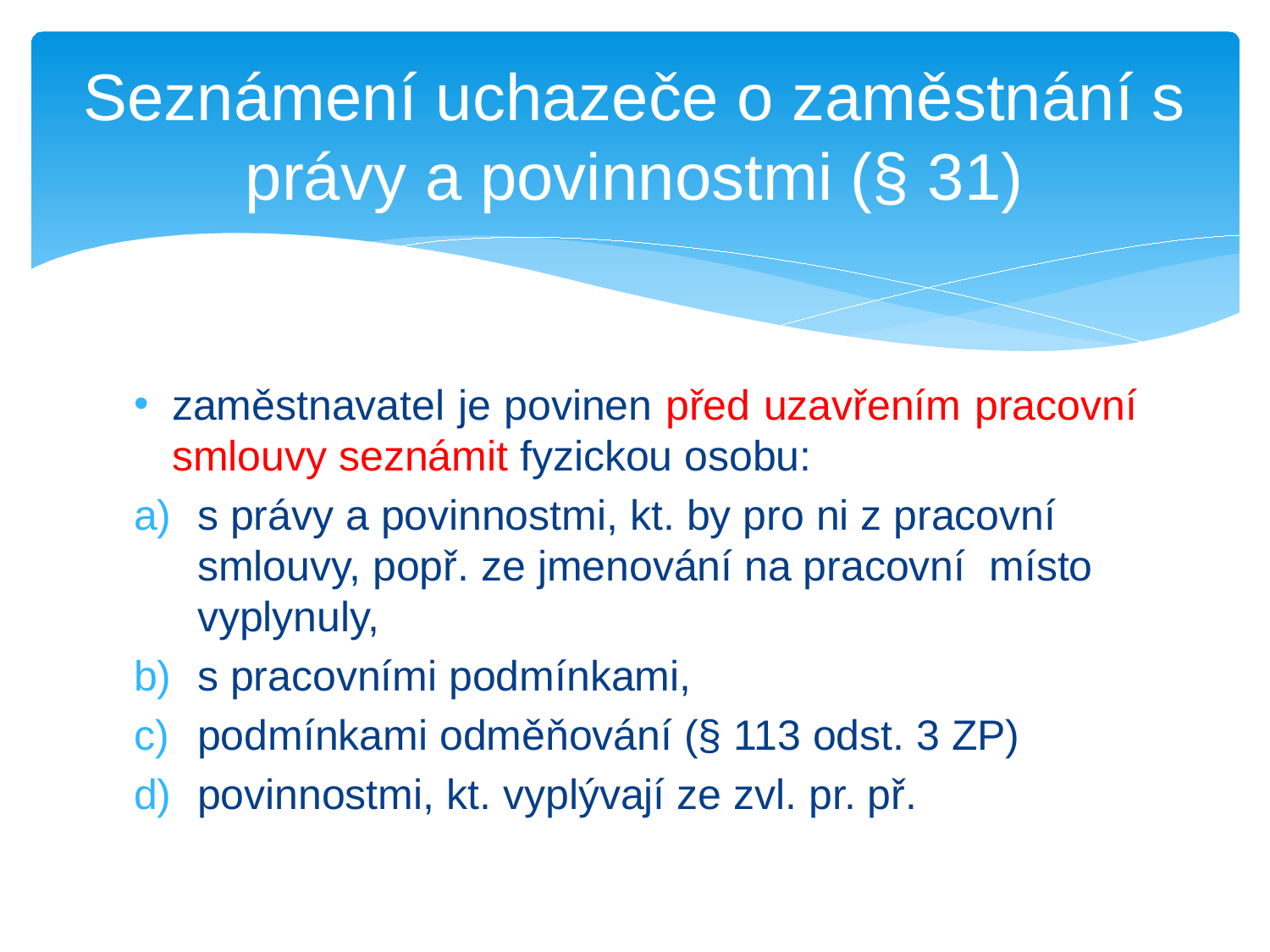

# Seznámení uchazeče o zaměstnání s právy a povinnostmi (§ 31)
zaměstnavatel je povinen před uzavřením pracovní smlouvy seznámit fyzickou osobu:
s právy a povinnostmi, kt. by pro ni z pracovní smlouvy, popř. ze jmenování na pracovní  místo vyplynuly,
s pracovními podmínkami,
podmínkami odměňování (§ 113 odst. 3 ZP)
povinnostmi, kt. vyplývají ze zvl. pr. př.